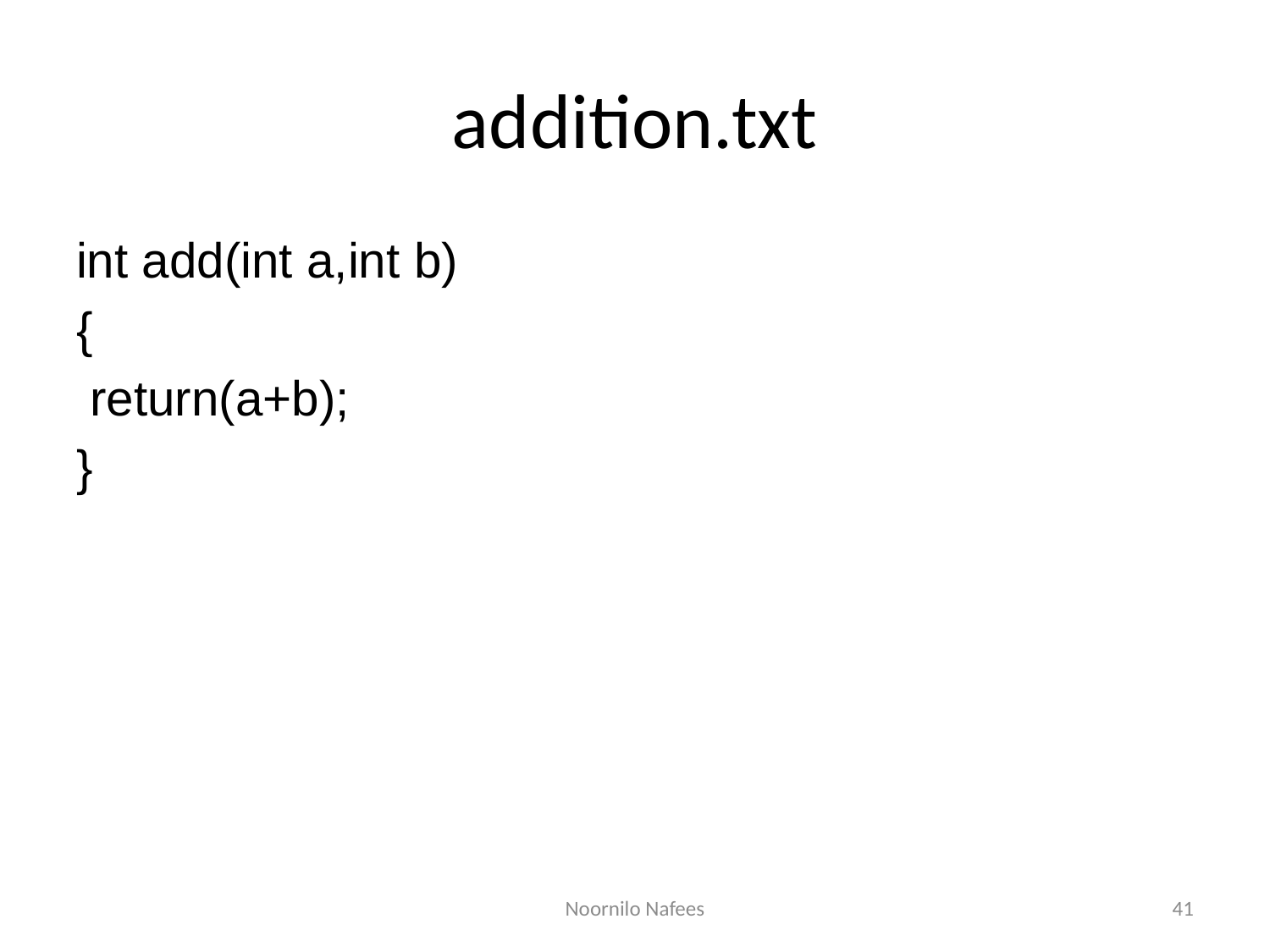

# addition.txt
int add(int a,int b)
{
 return(a+b);
}

Noornilo Nafees
41